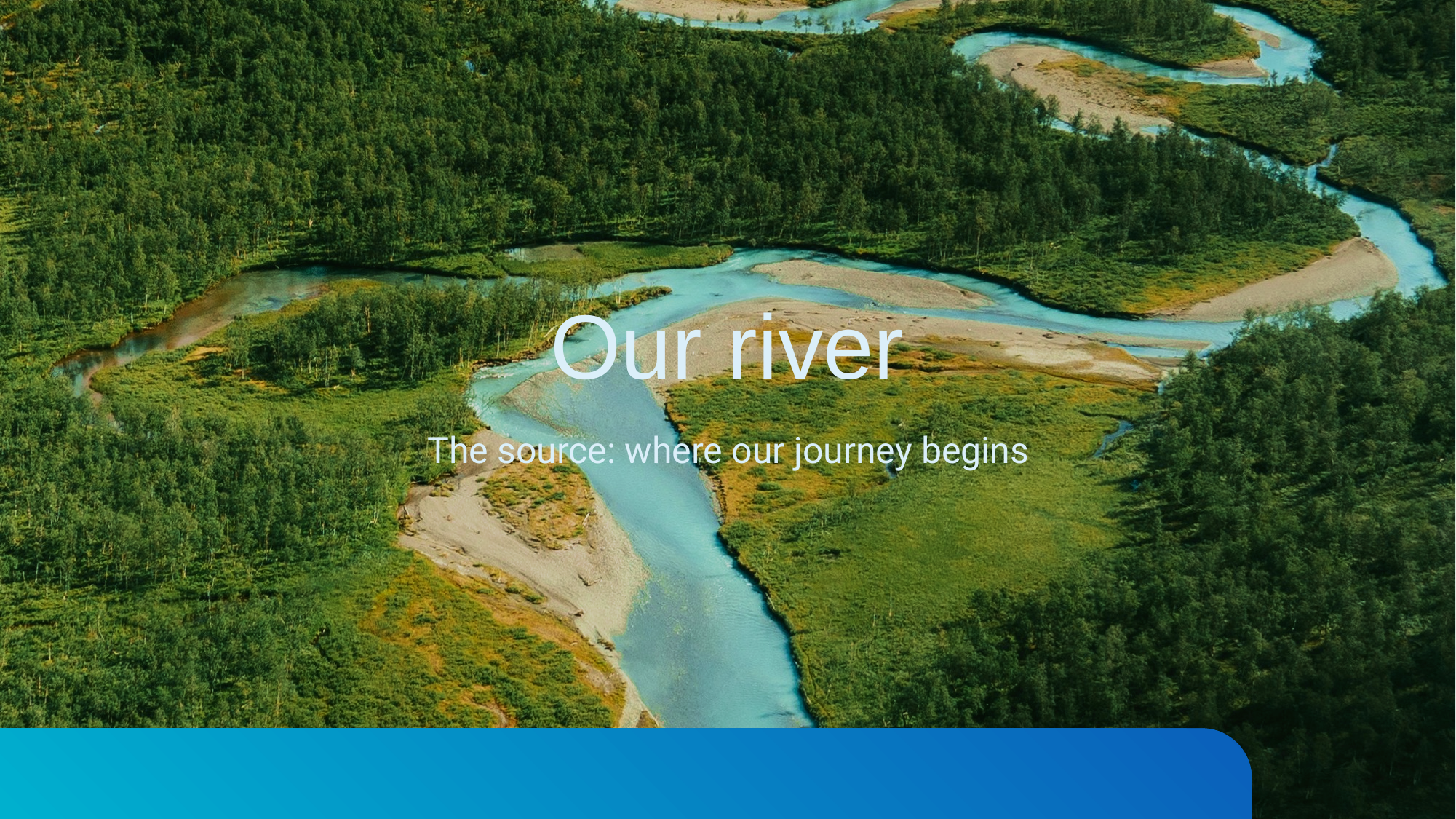

# Our river
The source: where our journey begins